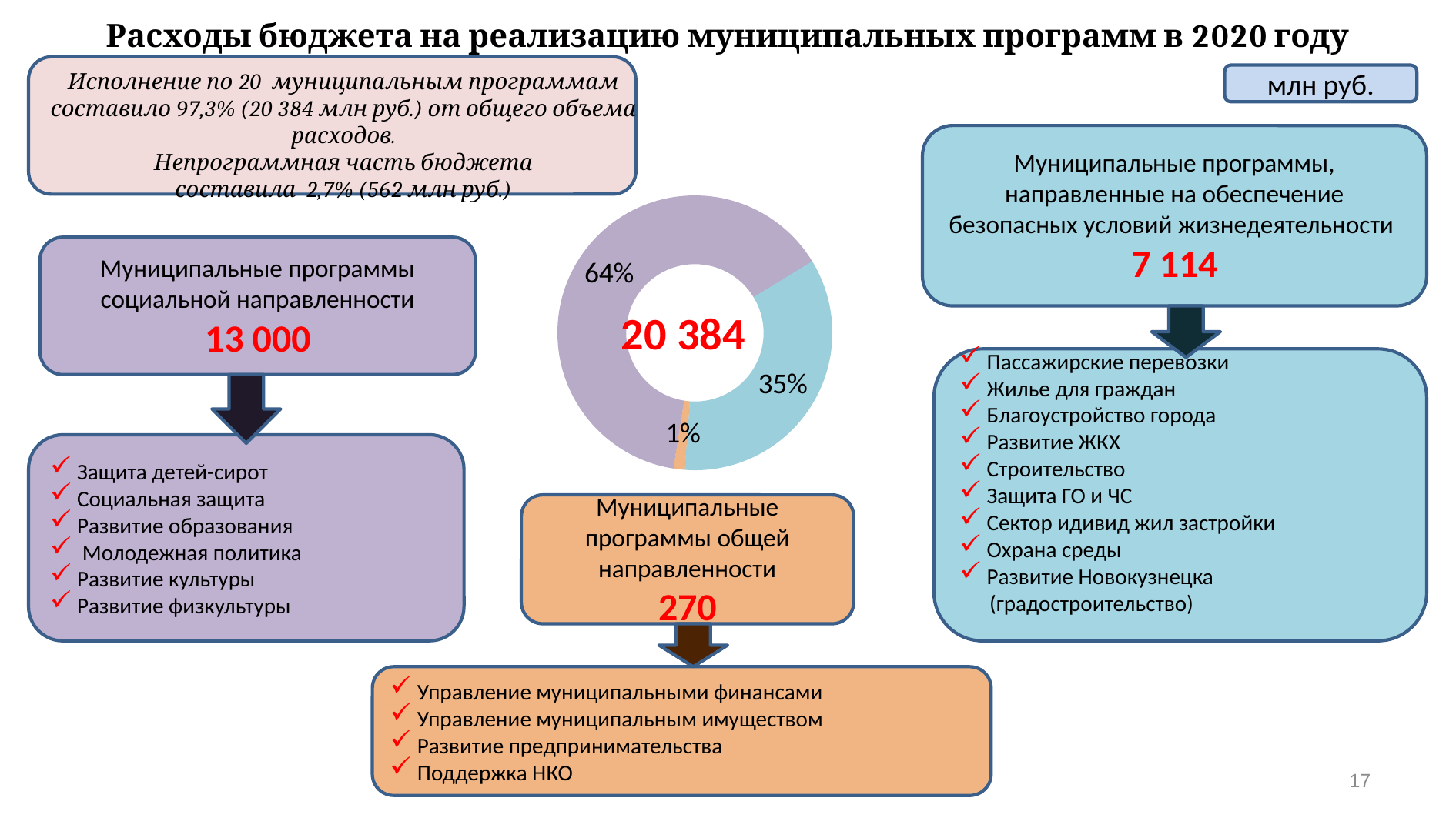

# Расходы бюджета на реализацию муниципальных программ в 2020 году

Исполнение по 20  муниципальным программам составило 97,3% (20 384 млн руб.) от общего объема расходов.
Непрограммная часть бюджета
составила  2,7% (562 млн руб.)
млн руб.
Муниципальные программы, направленные на обеспечение безопасных условий жизнедеятельности
7 114

### Chart

| Category | исполнение |
|---|---|
| Муниципальные программы социальной направленности | 13000.0 |
| Муниципальные программы, направленные на обеспечение безопасных условий жизнедеятельности | 7114.0 |
| Муниципальные программы общего характера | 270.0 |
Муниципальные программы социальной направленности
13 000
20 384

Пассажирские перевозки
Жилье для граждан
Благоустройство города
Развитие ЖКХ
Строительство
Защита ГО и ЧС
Сектор идивид жил застройки
Охрана среды
Развитие Новокузнецка
      (градостроительство)

Защита детей-сирот
Социальная защита
Развитие образования
 Молодежная политика
Развитие культуры
Развитие физкультуры
Муниципальные программы общей направленности
270

Управление муниципальными финансами
Управление муниципальным имуществом
Развитие предпринимательства
Поддержка НКО
17